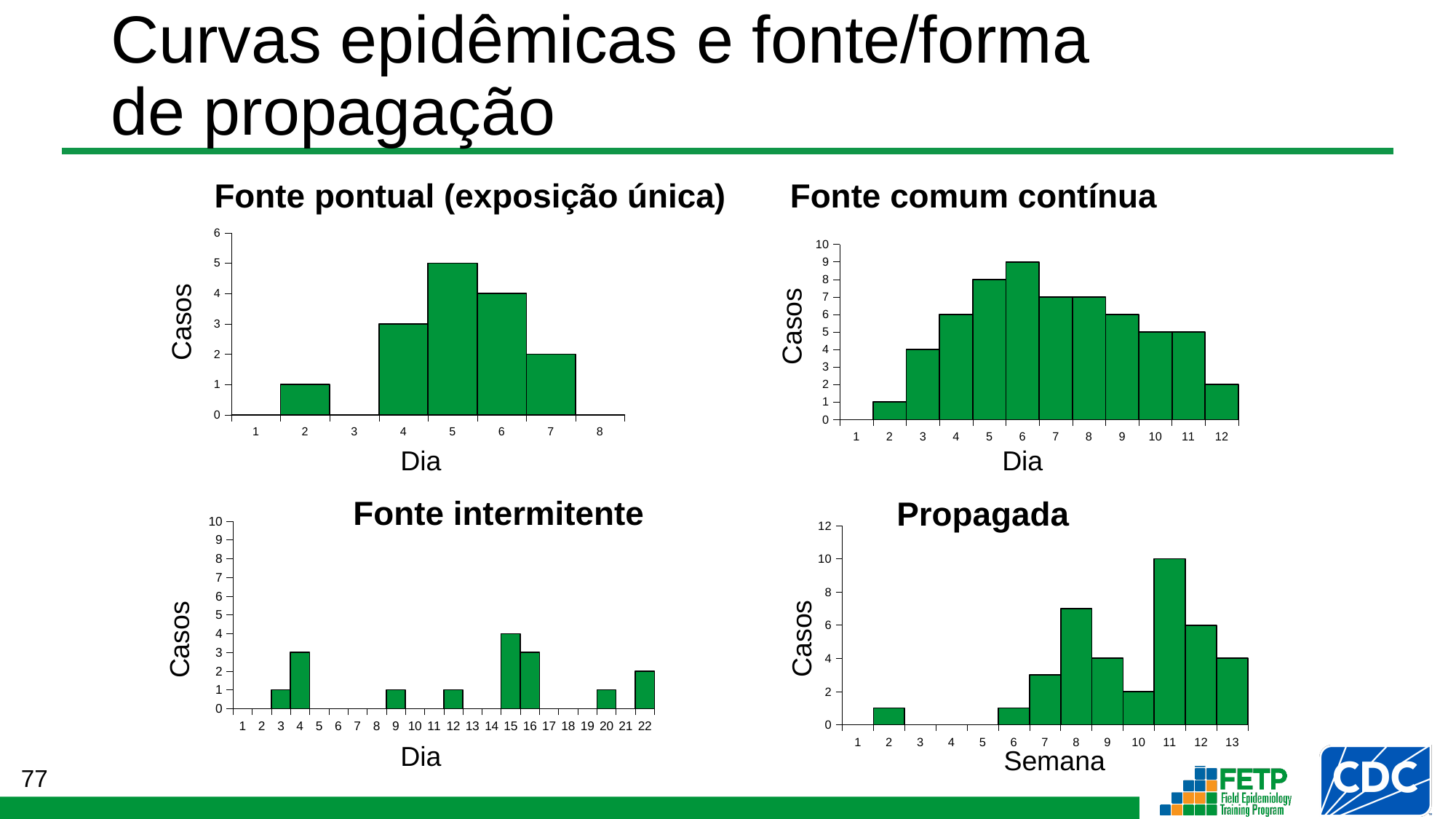

# Curvas epidêmicas e fonte/forma de propagação
Fonte pontual (exposição única)
Fonte comum contínua

### Chart

| Category |  |
|---|---|
Casos
Dia

### Chart

| Category |  |
|---|---|
Casos
Dia
Fonte intermitente
Propagada

### Chart

| Category |  |
|---|---|
Casos
Dia

### Chart

| Category |  |
|---|---|
Casos
Semana